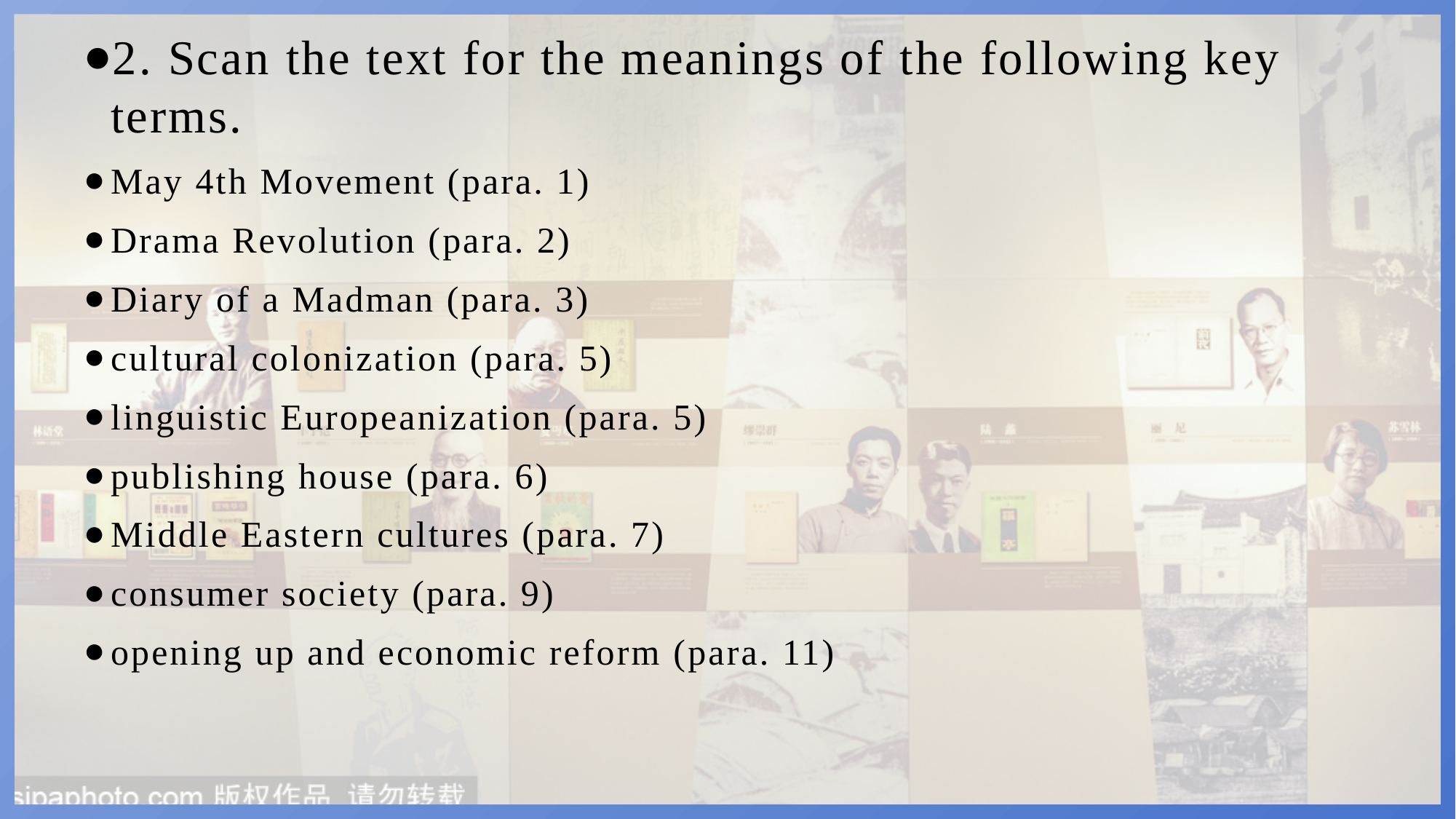

2. Scan the text for the meanings of the following key terms.
May 4th Movement (para. 1)
Drama Revolution (para. 2)
Diary of a Madman (para. 3)
cultural colonization (para. 5)
linguistic Europeanization (para. 5)
publishing house (para. 6)
Middle Eastern cultures (para. 7)
consumer society (para. 9)
opening up and economic reform (para. 11)